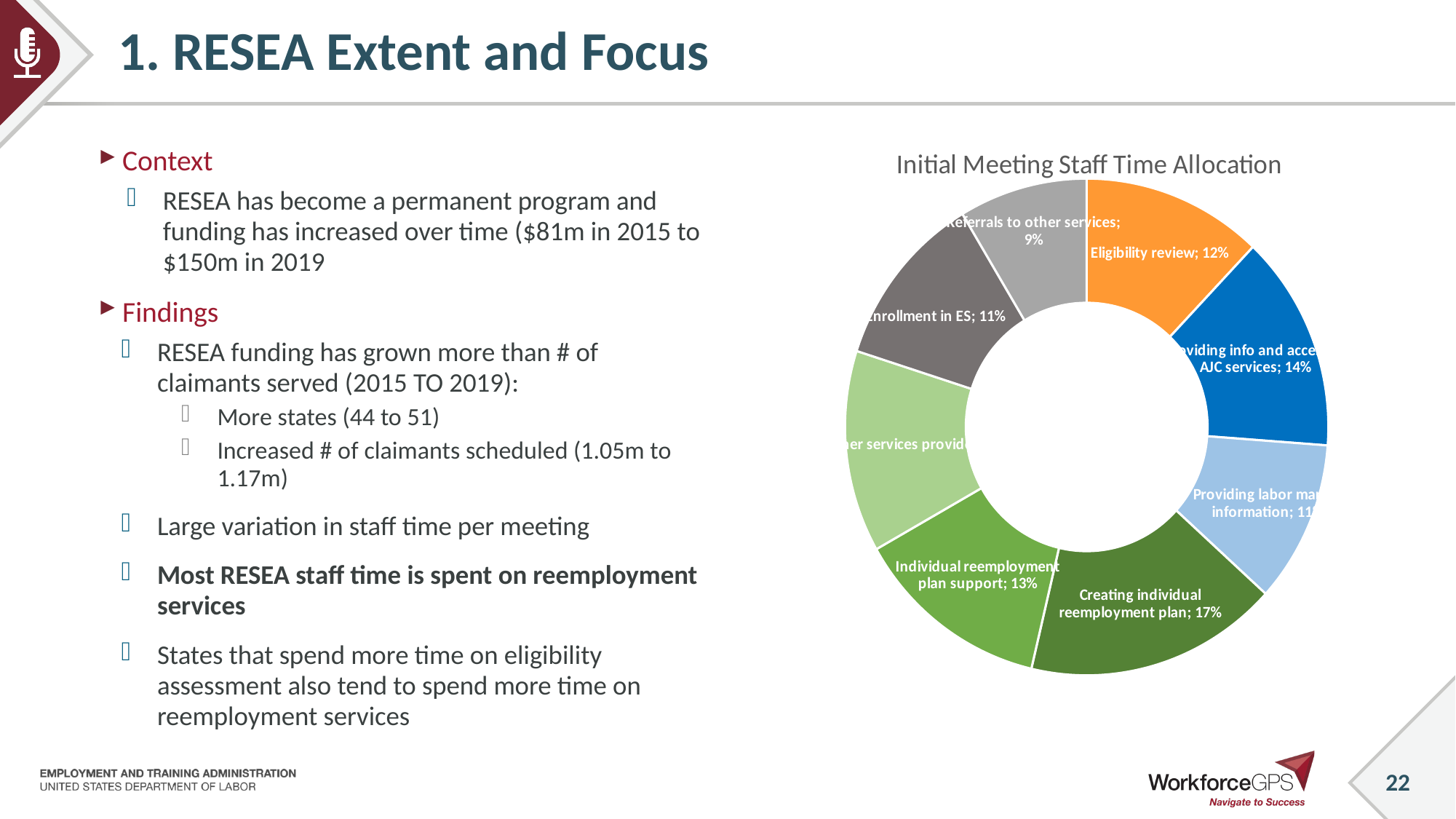

# 1. RESEA Extent and Focus

### Chart: Initial Meeting Staff Time Allocation

| Category |  |
|---|---|
| Eligibility review | 0.12084635035567882 |
| Providing info and access to AJC services | 0.141010586030677 |
| Providing labor market information | 0.10541028028723194 |
| Creating individual reemployment plan | 0.16951864336429515 |
| Individual reemployment plan support | 0.13127896546353152 |
| Other services provided | 0.13145399959609488 |
| Enrollment in ES | 0.11453981181870526 |
| Referrals to other services | 0.0859413630837854 |
Context
RESEA has become a permanent program and funding has increased over time ($81m in 2015 to $150m in 2019
Findings
RESEA funding has grown more than # of claimants served (2015 TO 2019):
More states (44 to 51)
Increased # of claimants scheduled (1.05m to 1.17m)
Large variation in staff time per meeting
Most RESEA staff time is spent on reemployment services
States that spend more time on eligibility assessment also tend to spend more time on reemployment services

22